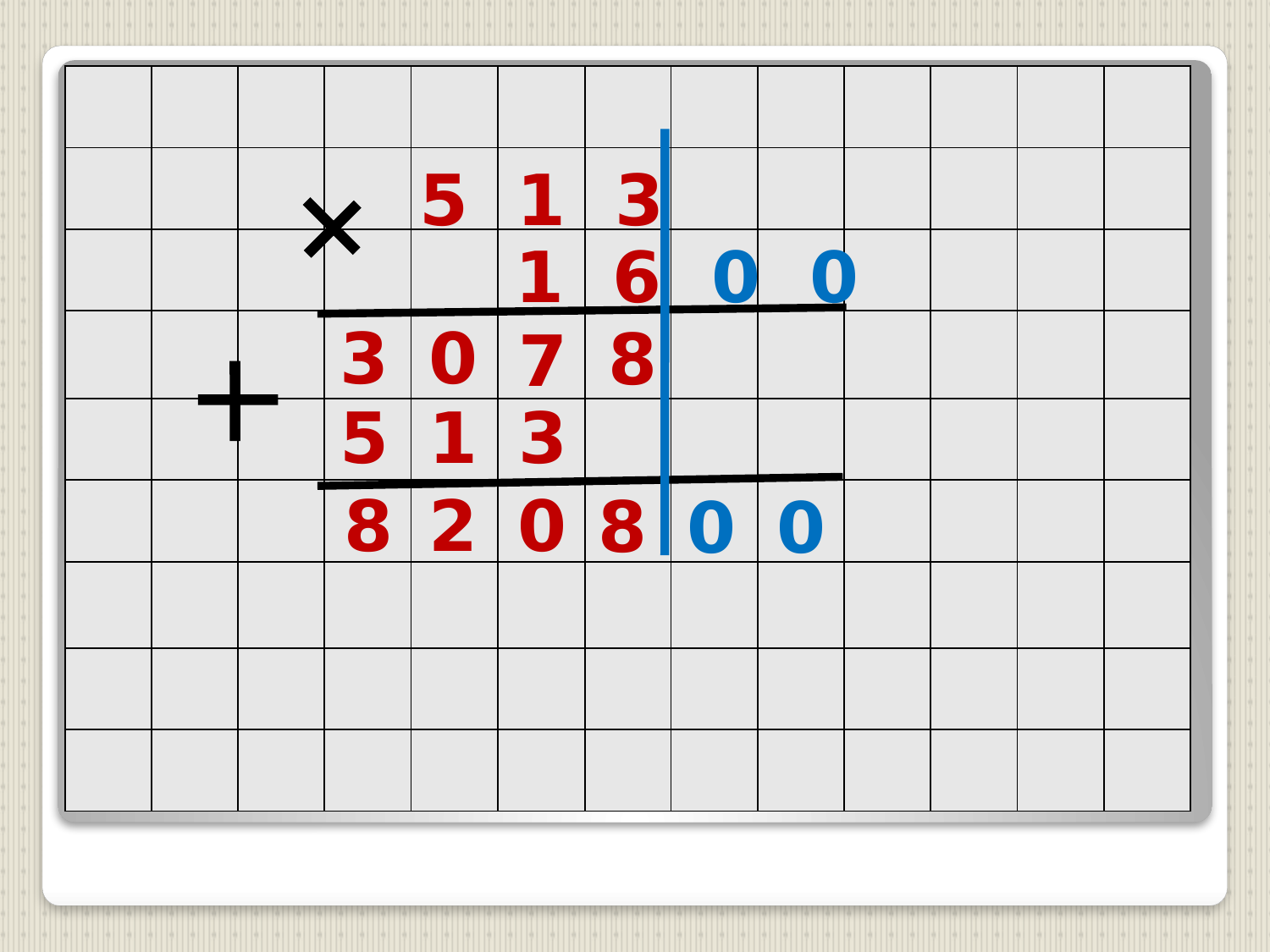

|  |  |  |  |  |  |  |  |  |  |  |  |  |
| --- | --- | --- | --- | --- | --- | --- | --- | --- | --- | --- | --- | --- |
|  |  |  |  |  |  |  |  |  |  |  |  |  |
|  |  |  |  |  |  |  |  |  |  |  |  |  |
|  |  |  |  |  |  |  |  |  |  |  |  |  |
|  |  |  |  |  |  |  |  |  |  |  |  |  |
|  |  |  |  |  |  |  |  |  |  |  |  |  |
|  |  |  |  |  |  |  |  |  |  |  |  |  |
|  |  |  |  |  |  |  |  |  |  |  |  |  |
|  |  |  |  |  |  |  |  |  |  |  |  |  |
5  1  3

1  6  0  0
3
0

8
7

5
1
3

8
2
0
8
0
0